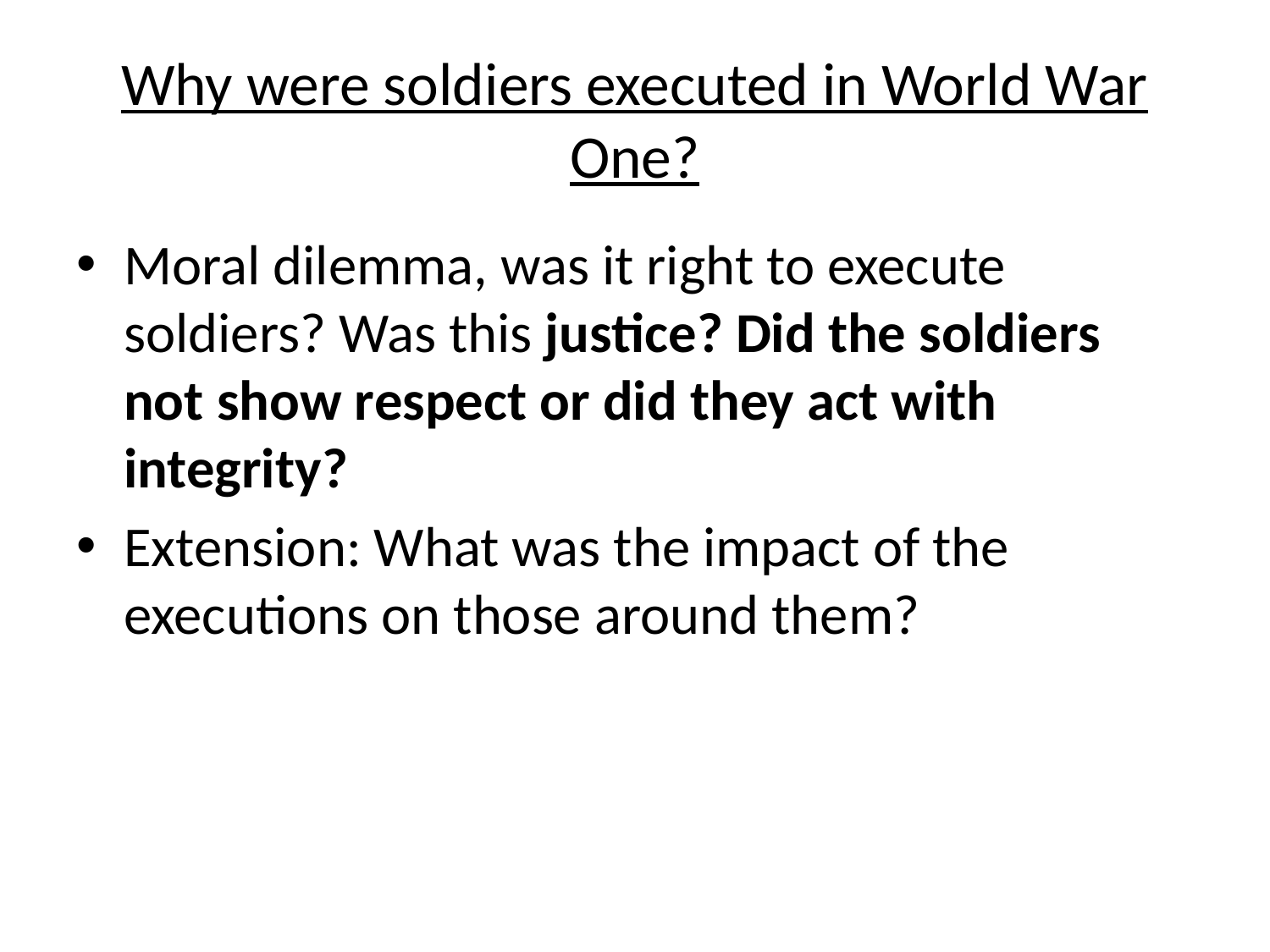

# Why were soldiers executed in World War One?
Moral dilemma, was it right to execute soldiers? Was this justice? Did the soldiers not show respect or did they act with integrity?
Extension: What was the impact of the executions on those around them?